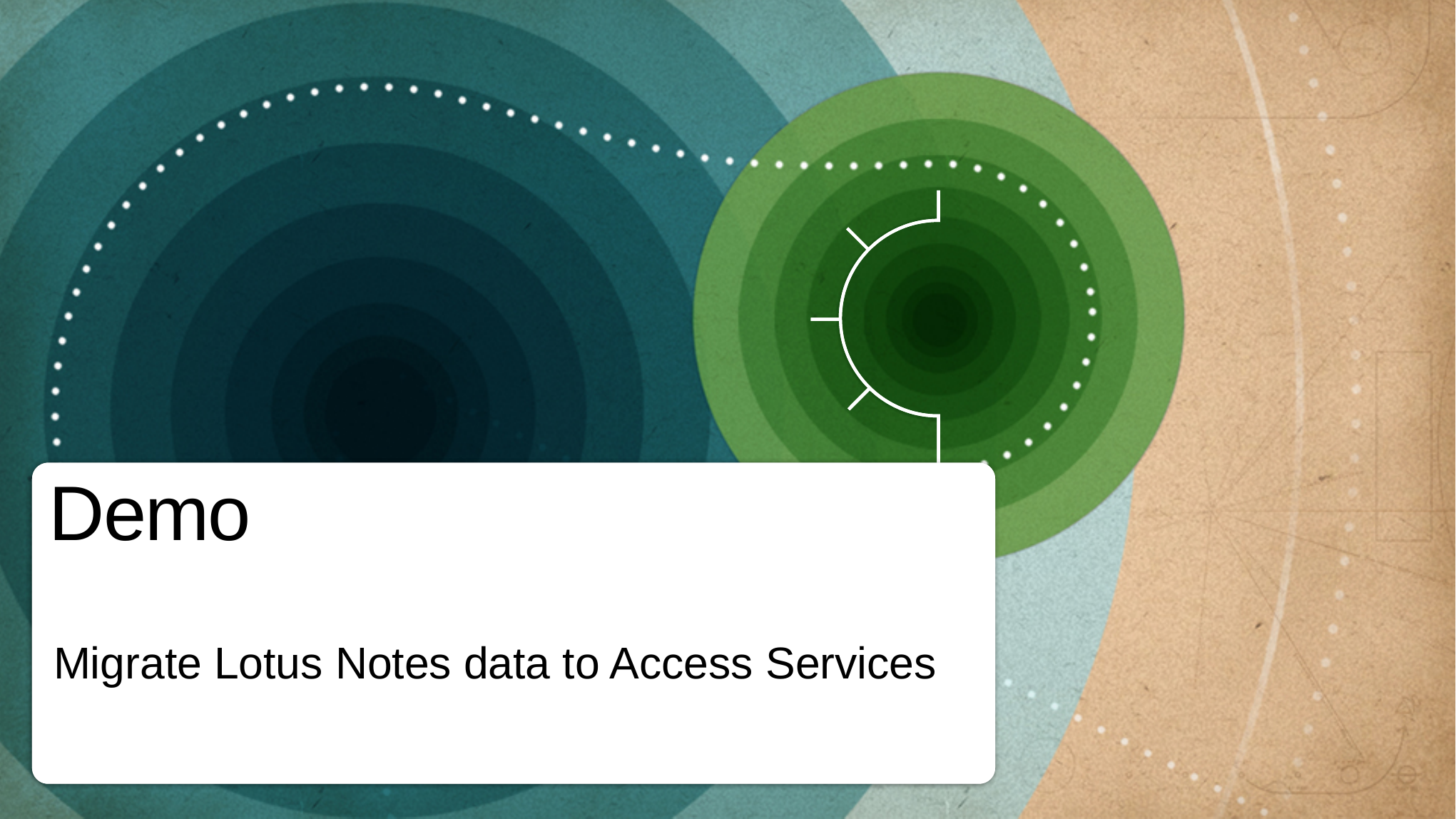

# Demo
Migrate Lotus Notes data to Access Services